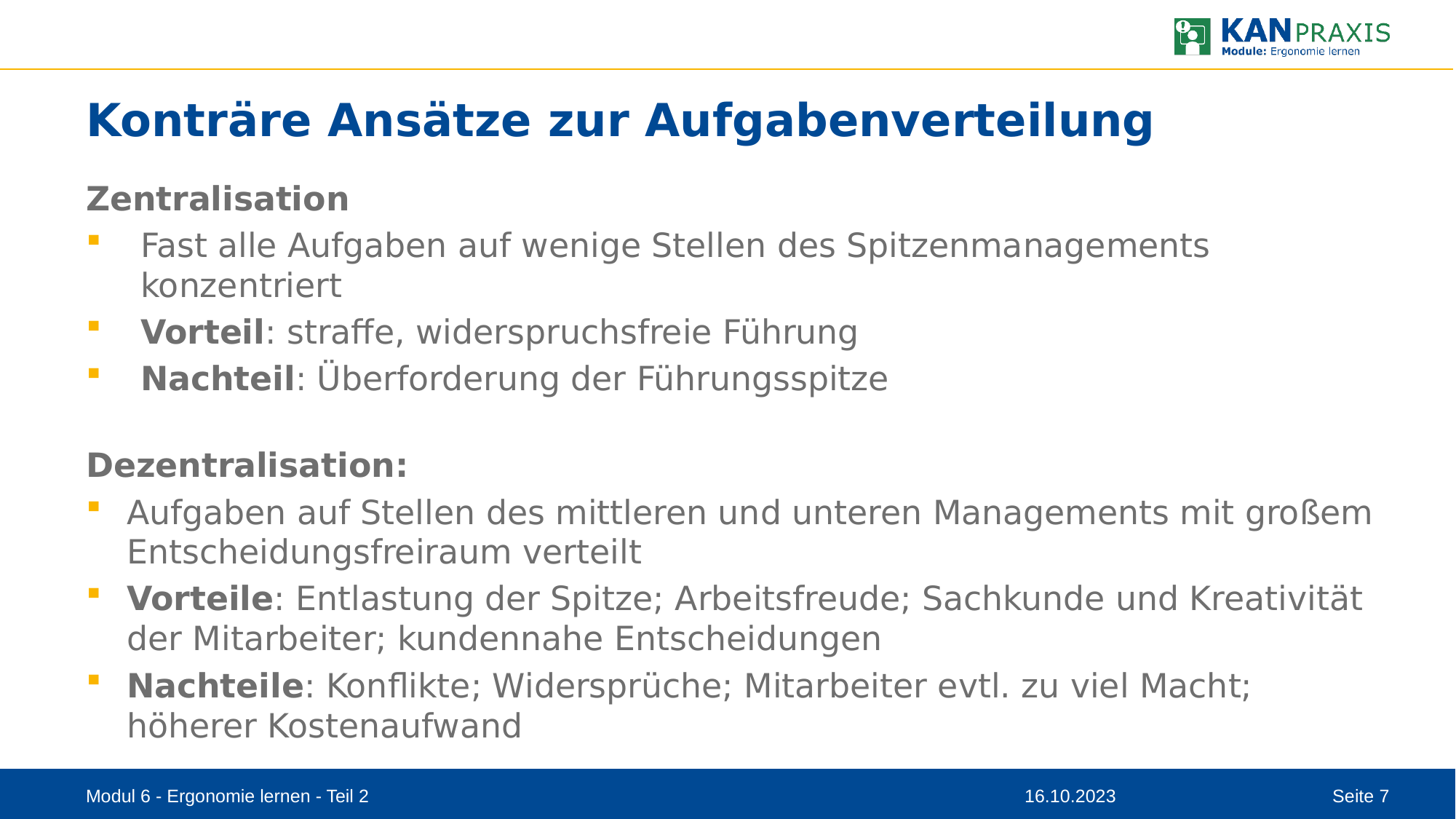

# Konträre Ansätze zur Aufgabenverteilung
Zentralisation
Fast alle Aufgaben auf wenige Stellen des Spitzenmanagements konzentriert
Vorteil: straffe, widerspruchsfreie Führung
Nachteil: Überforderung der Führungsspitze
Dezentralisation:
Aufgaben auf Stellen des mittleren und unteren Managements mit großem Entscheidungsfreiraum verteilt
Vorteile: Entlastung der Spitze; Arbeitsfreude; Sachkunde und Kreativität der Mitarbeiter; kundennahe Entscheidungen
Nachteile: Konflikte; Widersprüche; Mitarbeiter evtl. zu viel Macht; höherer Kostenaufwand

Modul 6 - Ergonomie lernen - Teil 2
16.10.2023
Seite 7